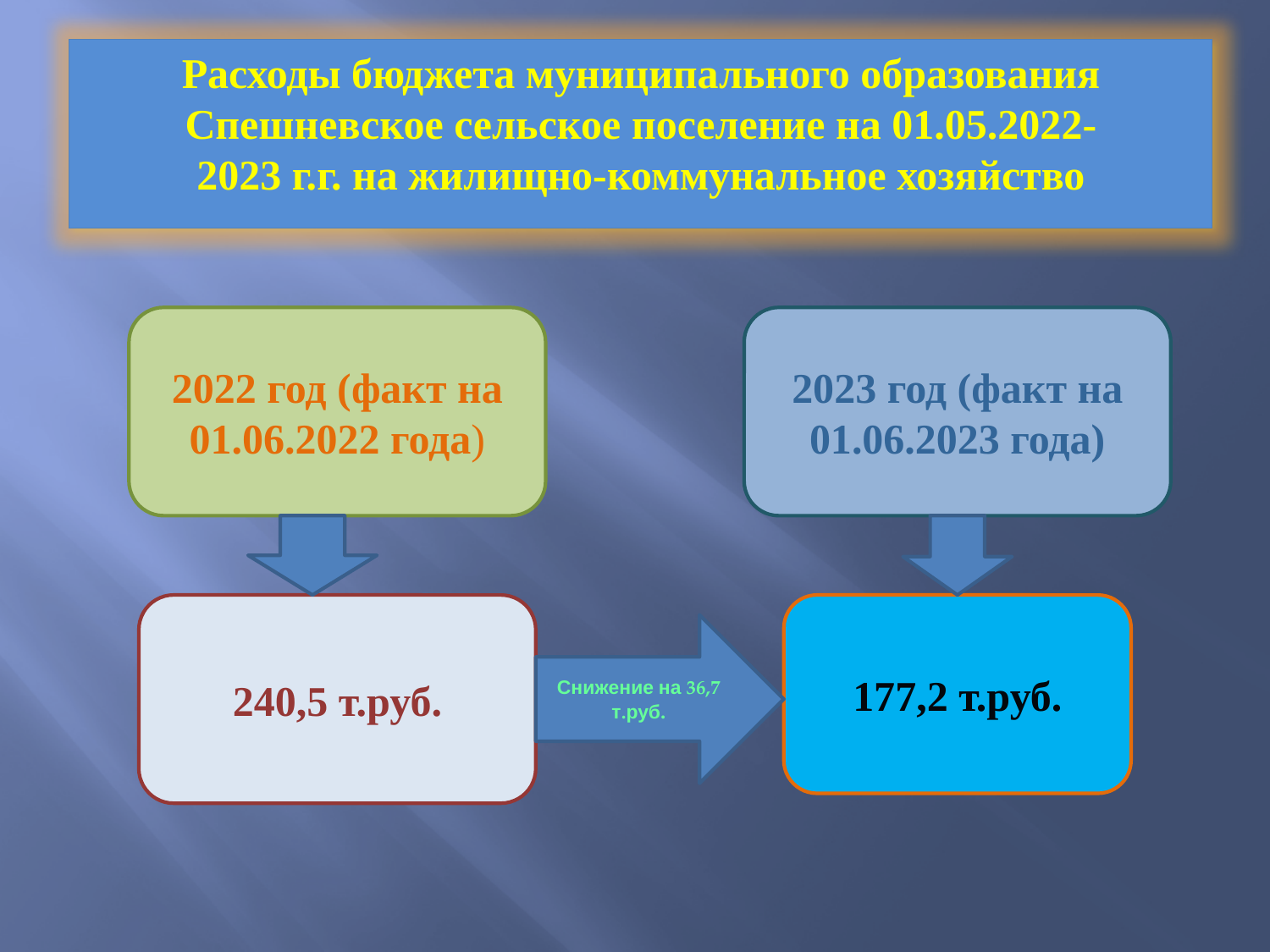

Расходы бюджета муниципального образования Спешневское сельское поселение на 01.05.2022-
2023 г.г. на жилищно-коммунальное хозяйство
2022 год (факт на 01.06.2022 года)
2023 год (факт на 01.06.2023 года)

240,5 т.руб.
177,2 т.руб.
Снижение на 36,7 т.руб.